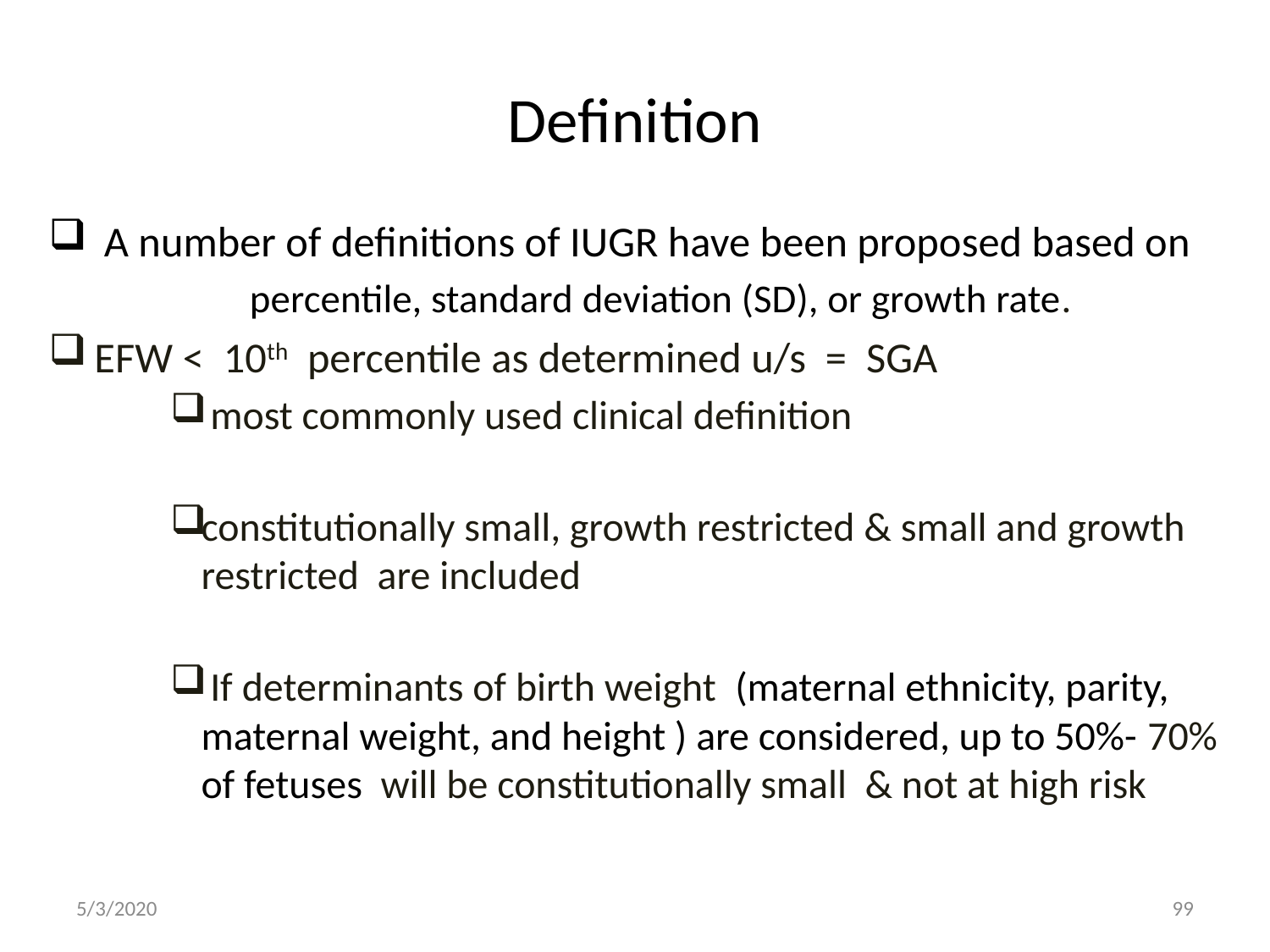

# Definition

 A number of definitions of IUGR have been proposed based on
  percentile, standard deviation (SD), or growth rate.
EFW <  10th  percentile as determined u/s  =  SGA
 most commonly used clinical definition

constitutionally small, growth restricted & small and growth restricted  are included

 If determinants of birth weight  (maternal ethnicity, parity, maternal weight, and height ) are considered, up to 50%- 70% of fetuses  will be constitutionally small  & not at high risk

5/3/2020
99